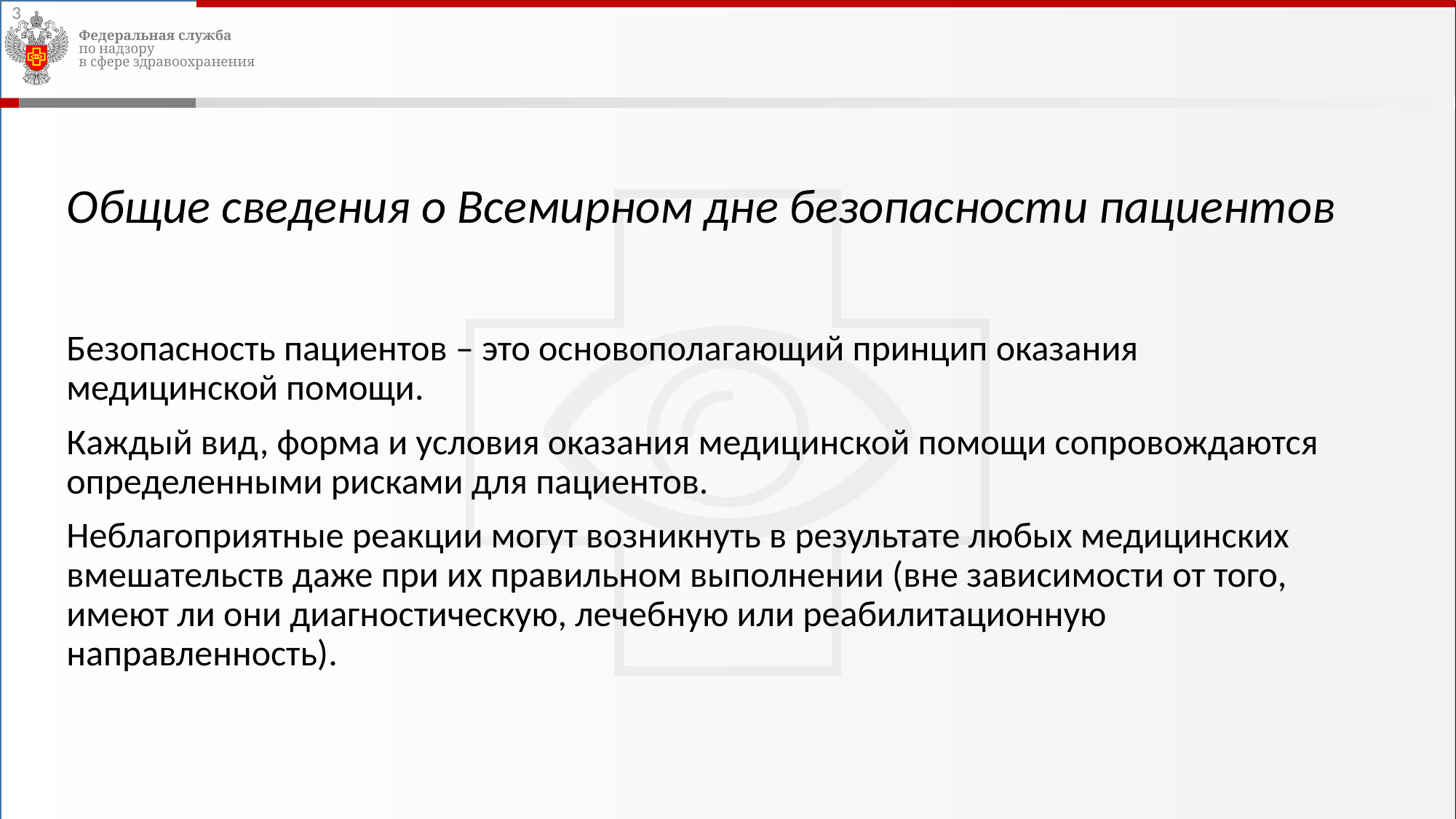

3
# Общие сведения о Всемирном дне безопасности пациентов
Безопасность пациентов – это основополагающий принцип оказания медицинской помощи.
Каждый вид, форма и условия оказания медицинской помощи сопровождаются определенными рисками для пациентов.
Неблагоприятные реакции могут возникнуть в результате любых медицинских вмешательств даже при их правильном выполнении (вне зависимости от того, имеют ли они диагностическую, лечебную или реабилитационную направленность).